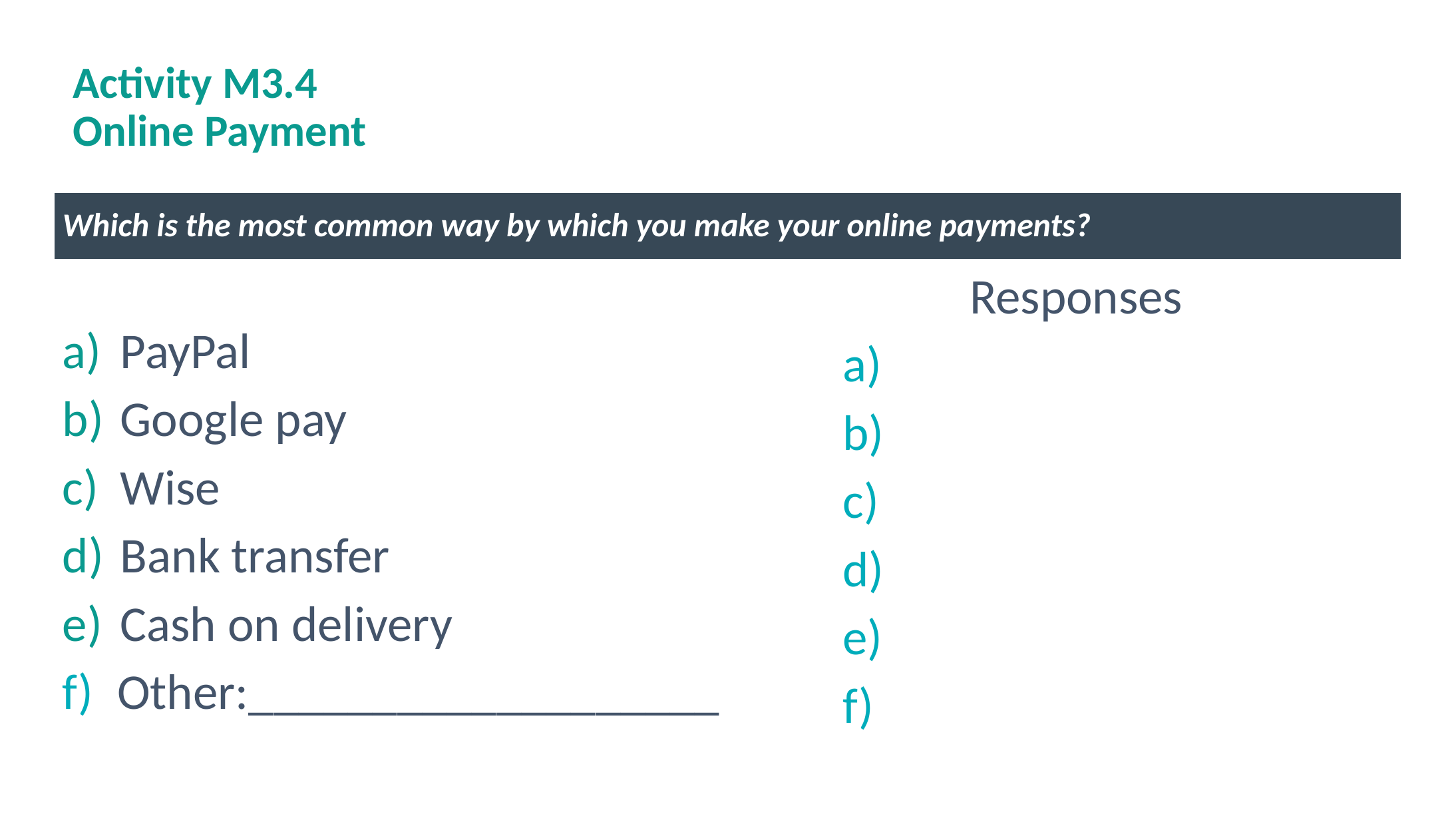

# Activity M3.4 Online Payment
Which is the most common way by which you make your online payments?
 Responses
a)
b)
c)
d)
e)
f)
PayPal
Google pay
Wise
Bank transfer
Cash on delivery
f)  Other:___________________